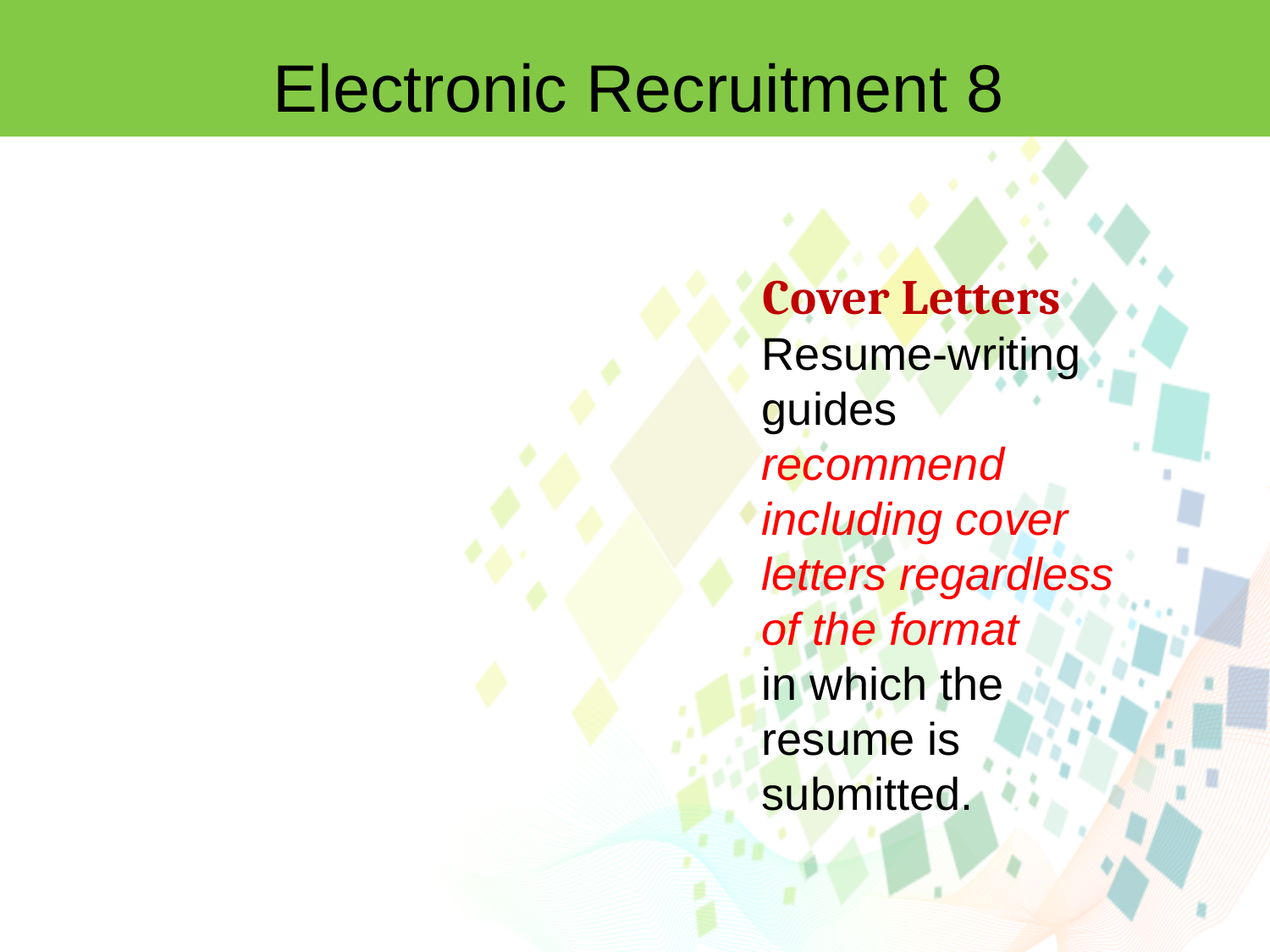

Electronic Recruitment 8
Cover Letters
Resume-writing guides recommend including cover letters regardless of the format
in which the resume is submitted.